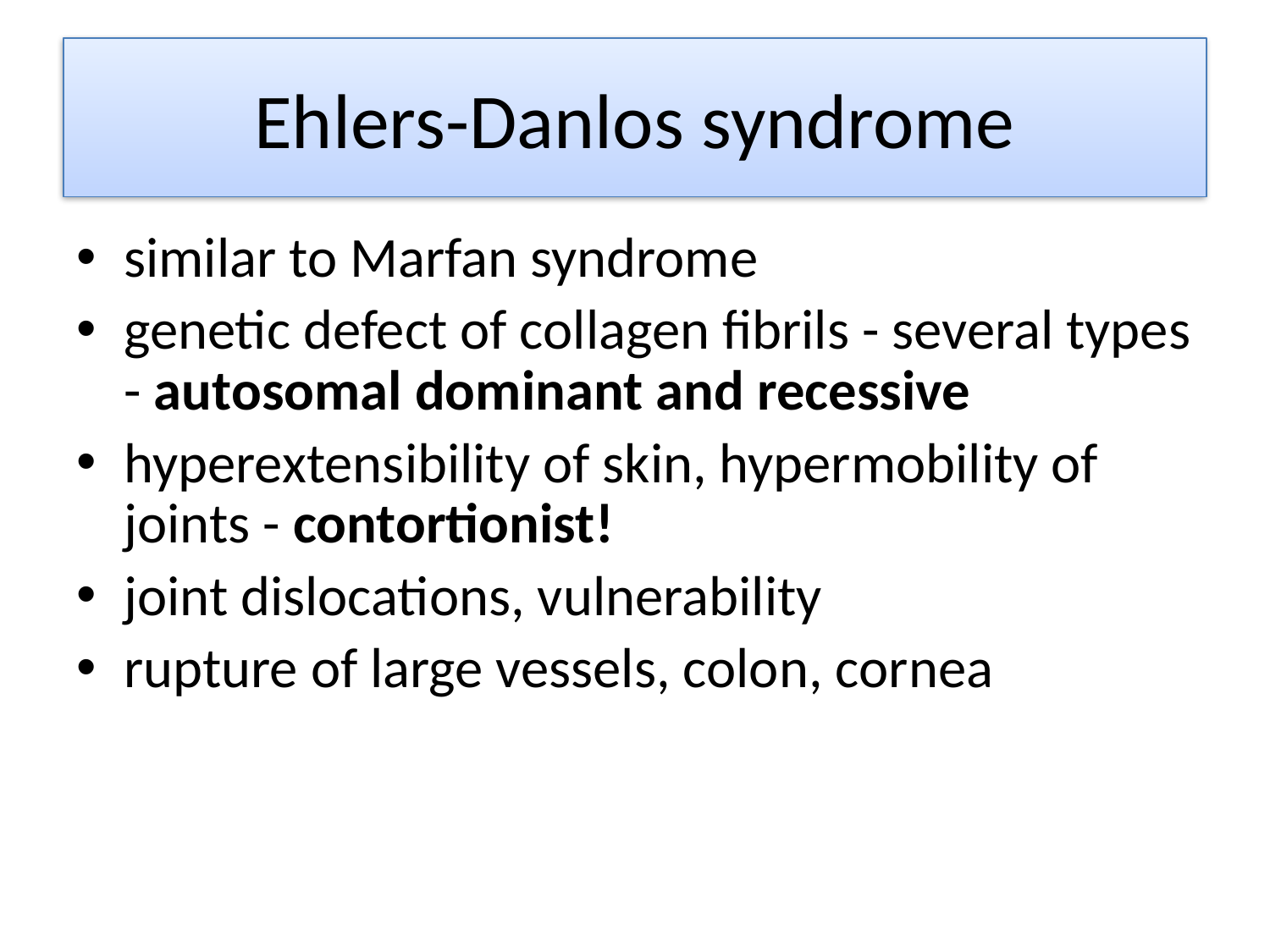

# Ehlers-Danlos syndrome
similar to Marfan syndrome
genetic defect of collagen fibrils - several types - autosomal dominant and recessive
hyperextensibility of skin, hypermobility of joints - contortionist!
joint dislocations, vulnerability
rupture of large vessels, colon, cornea